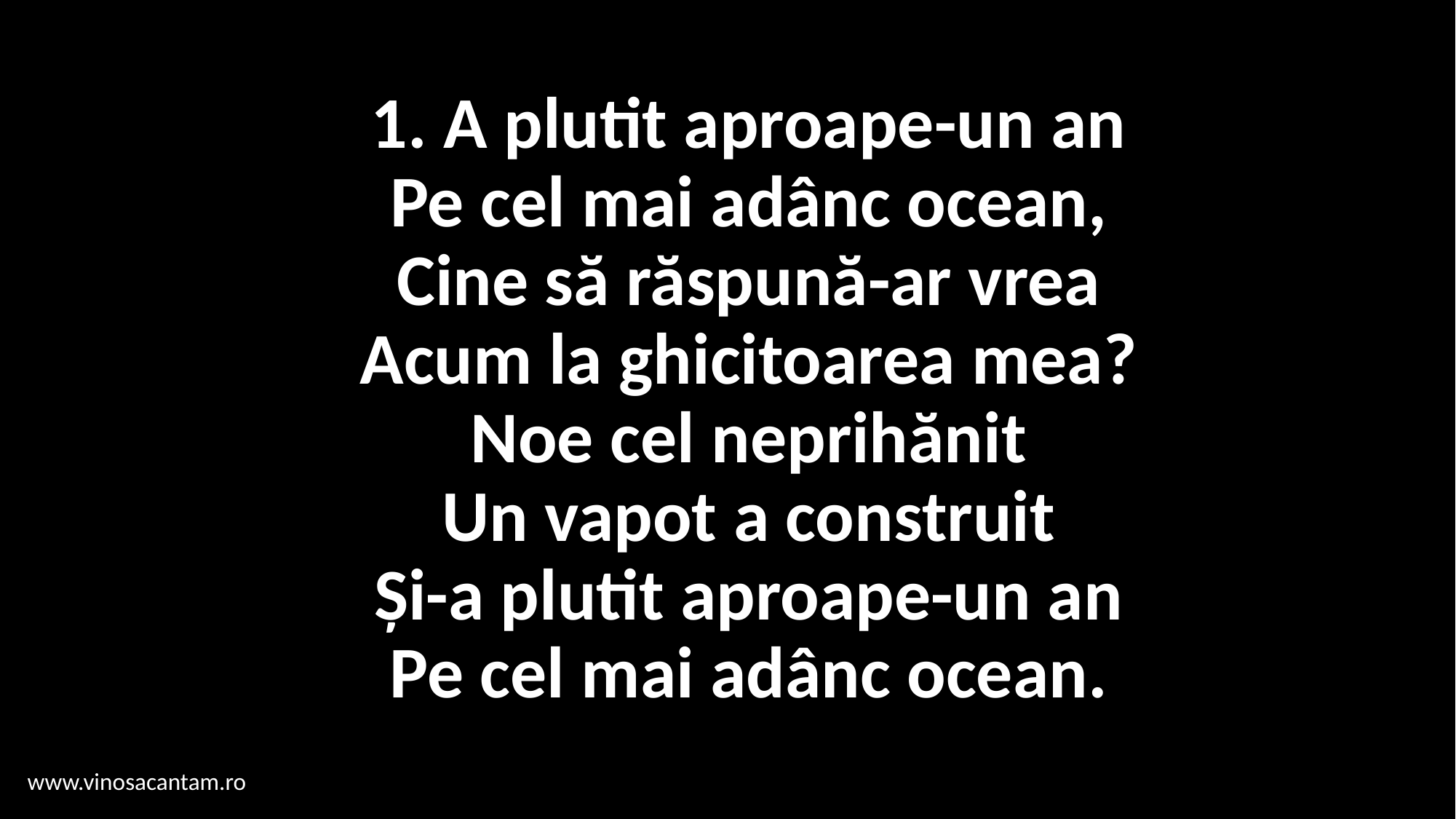

# 1. A plutit aproape-un an Pe cel mai adânc ocean, Cine să răspună-ar vrea Acum la ghicitoarea mea? Noe cel neprihănit Un vapot a construit Și-a plutit aproape-un an Pe cel mai adânc ocean.
www.vinosacantam.ro